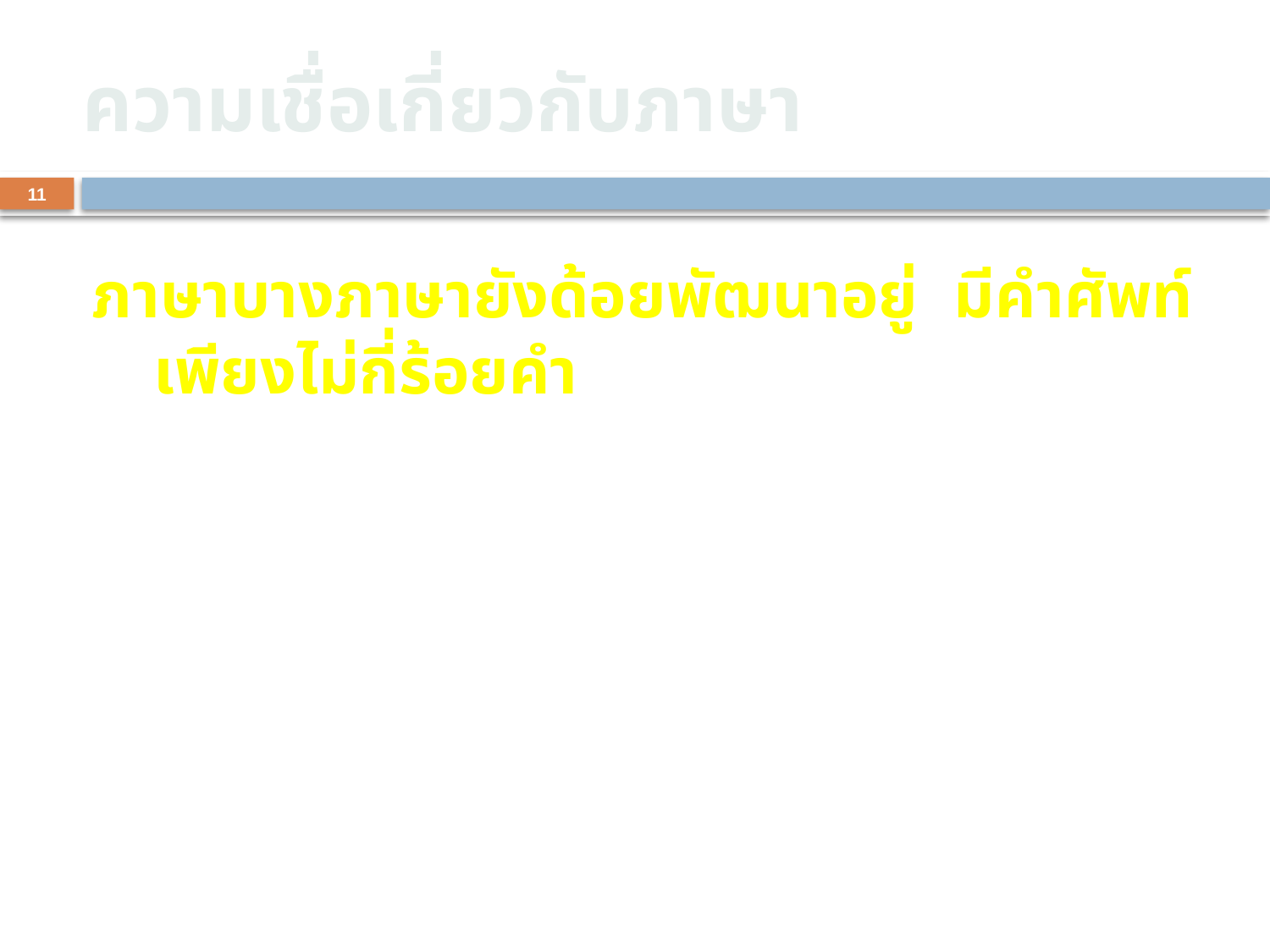

# ความเชื่อเกี่ยวกับภาษา
11
ภาษาบางภาษายังด้อยพัฒนาอยู่  มีคำศัพท์เพียงไม่กี่ร้อยคำ